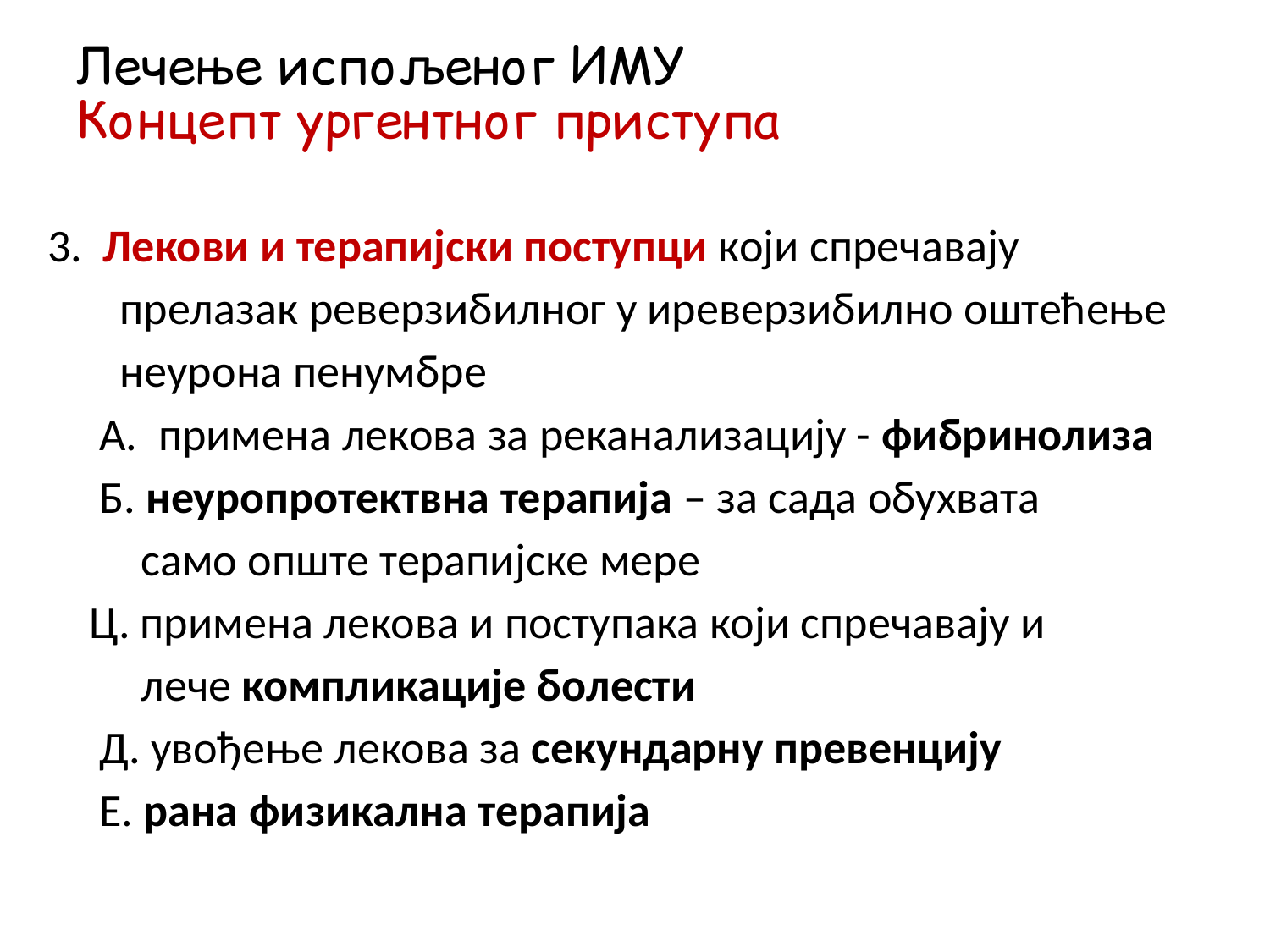

# Лечење испољеног ИМУ Концепт ургентног приступа
3.  Лекови и терапијски поступци који спречавају
       прелазак реверзибилног у иреверзибилно оштећење
       неурона пенумбре
     А.  примена лекова за реканализацију - фибринолиза
     Б. неуропротектвна терапија – за сада обухвата
         само опште терапијске мере
    Ц. примена лекова и поступака који спречавају и
         лече компликације болести
     Д. увођење лекова за секундарну превенцију
     Е. рана физикална терапија